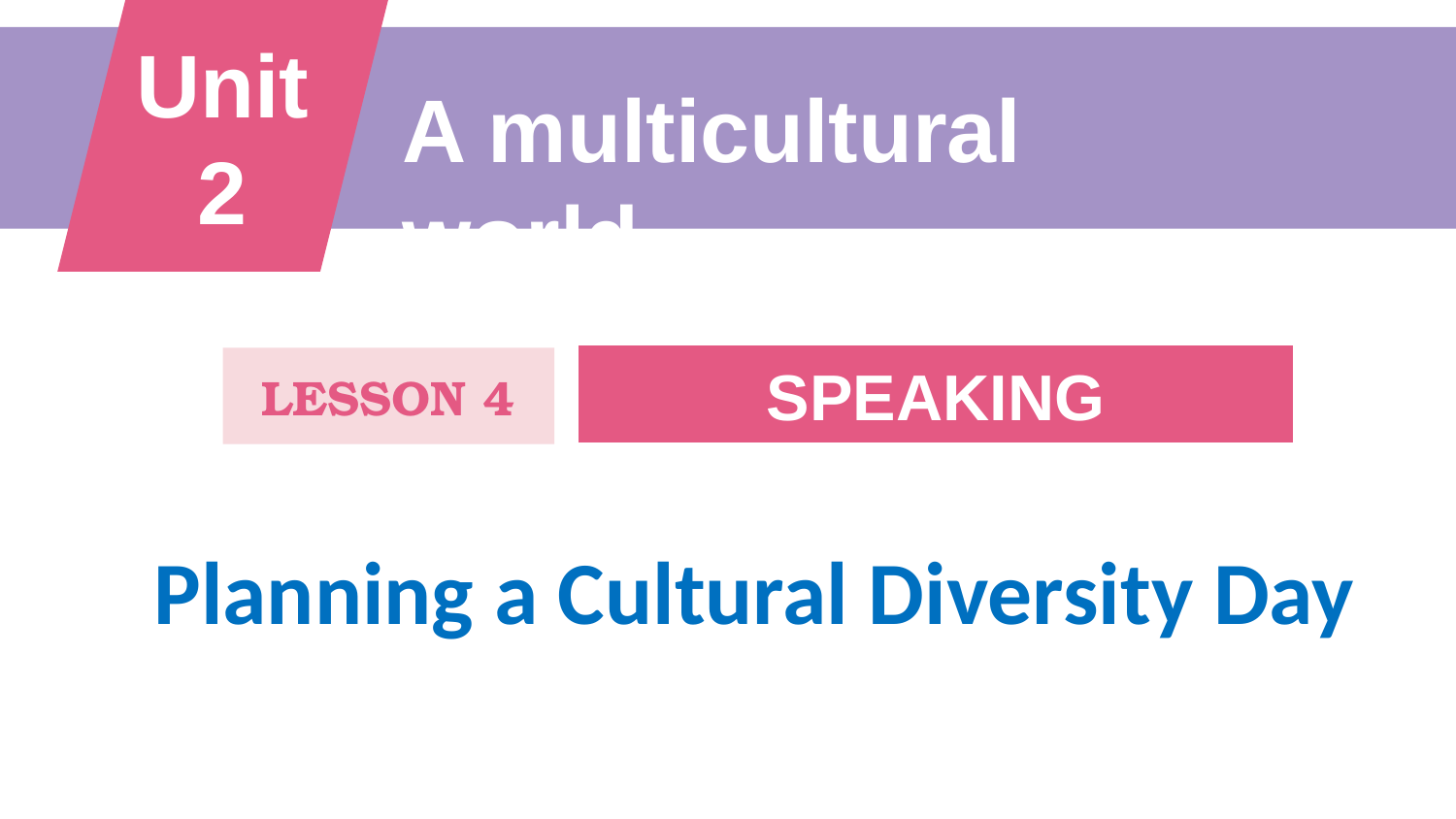

Unit 2

A multicultural world
SPEAKING
LESSON 4
Planning a Cultural Diversity Day